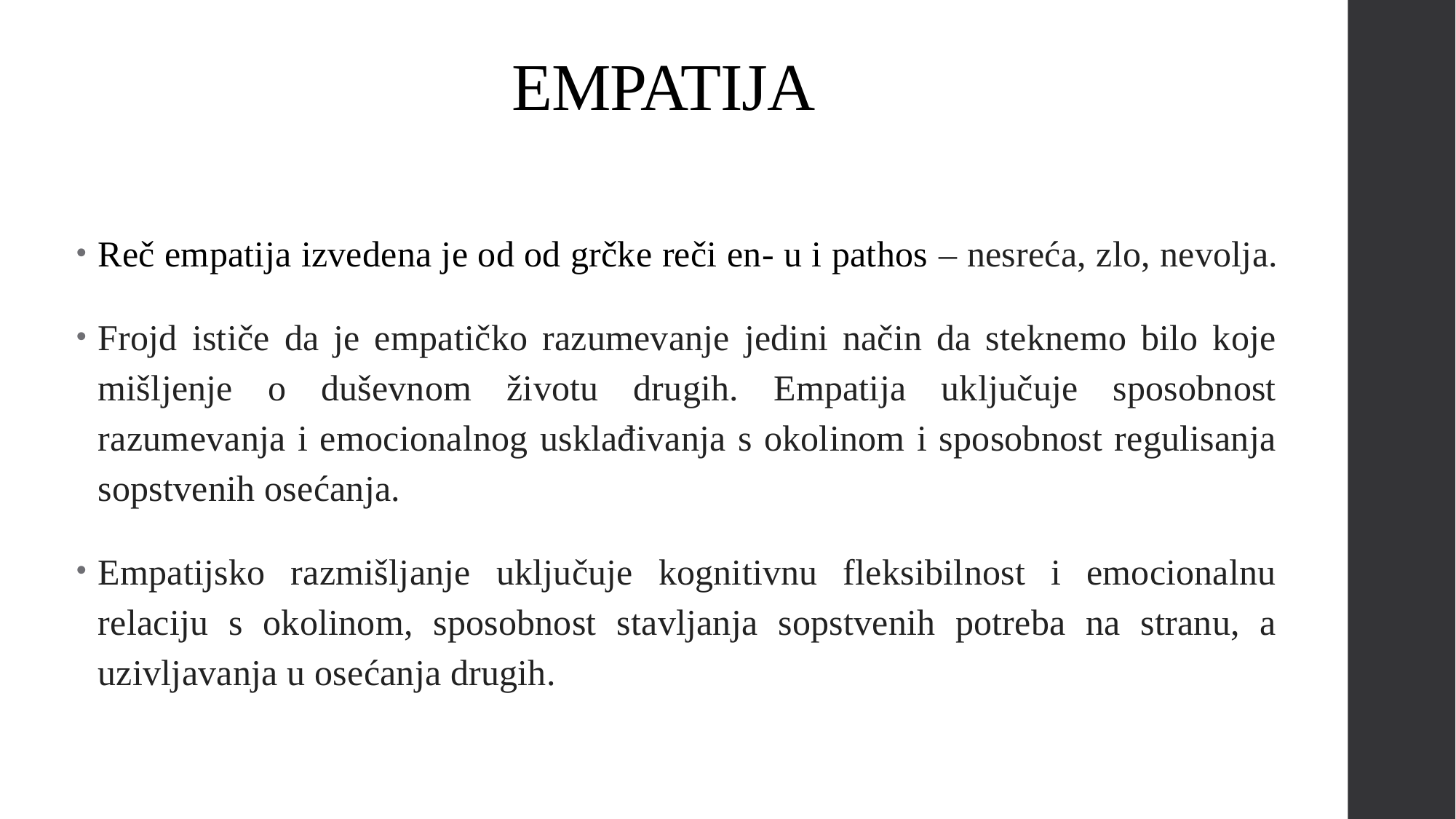

# EMPATIJA
Reč empatija izvedena je od od grčke reči en- u i pathos – nesreća, zlo, nevolja.
Frojd ističe da je empatičko razumevanje jedini način da steknemo bilo koje mišljenje o duševnom životu drugih. Empatija uključuje sposobnost razumevanja i emocionalnog usklađivanja s okolinom i sposobnost regulisanja sopstvenih osećanja.
Empatijsko razmišljanje uključuje kognitivnu fleksibilnost i emocionalnu relaciju s okolinom, sposobnost stavljanja sopstvenih potreba na stranu, a uzivljavanja u osećanja drugih.